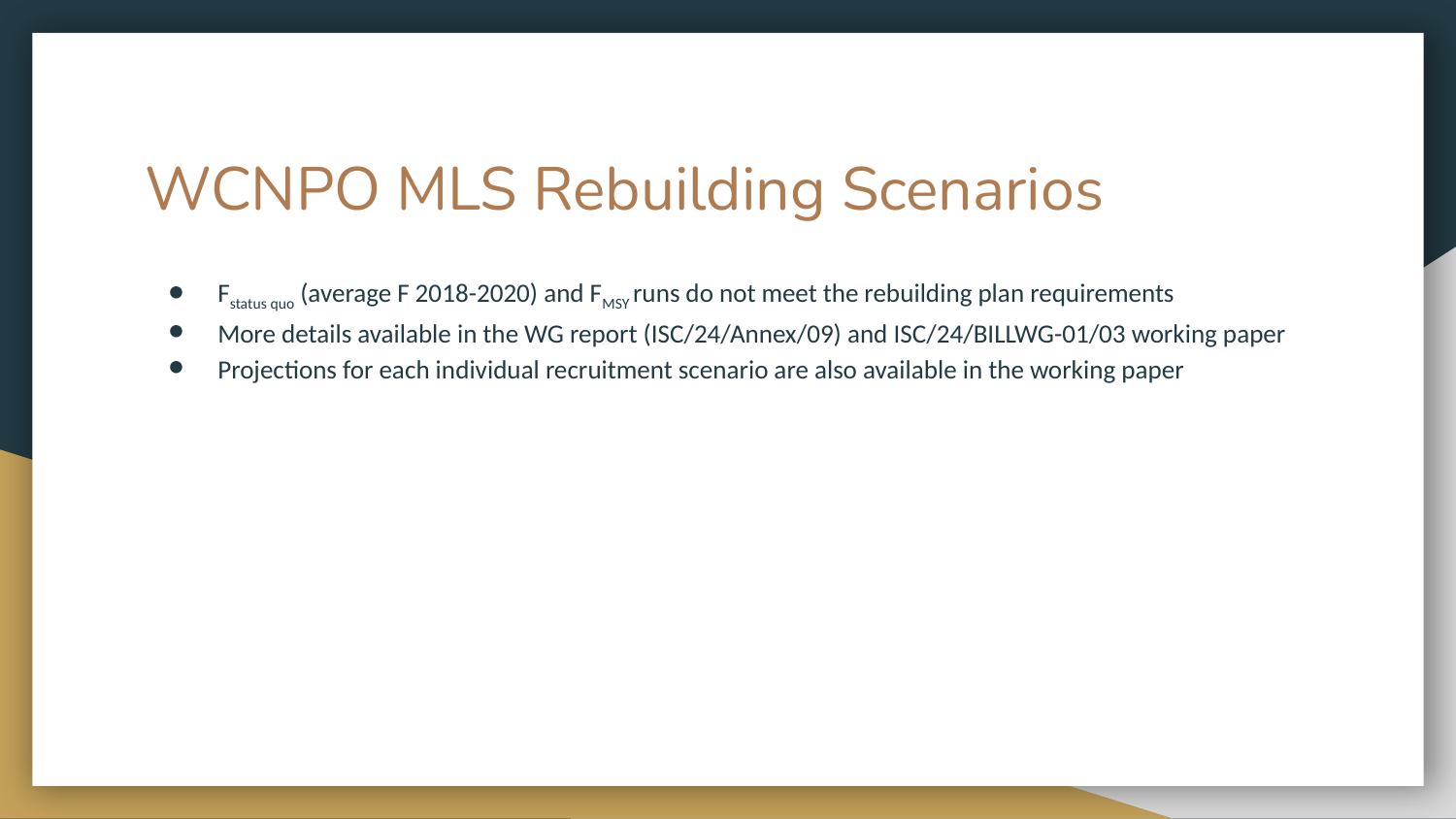

# WCNPO MLS Rebuilding Scenarios
Fstatus quo (average F 2018-2020) and FMSY runs do not meet the rebuilding plan requirements
More details available in the WG report (ISC/24/Annex/09) and ISC/24/BILLWG-01/03 working paper
Projections for each individual recruitment scenario are also available in the working paper